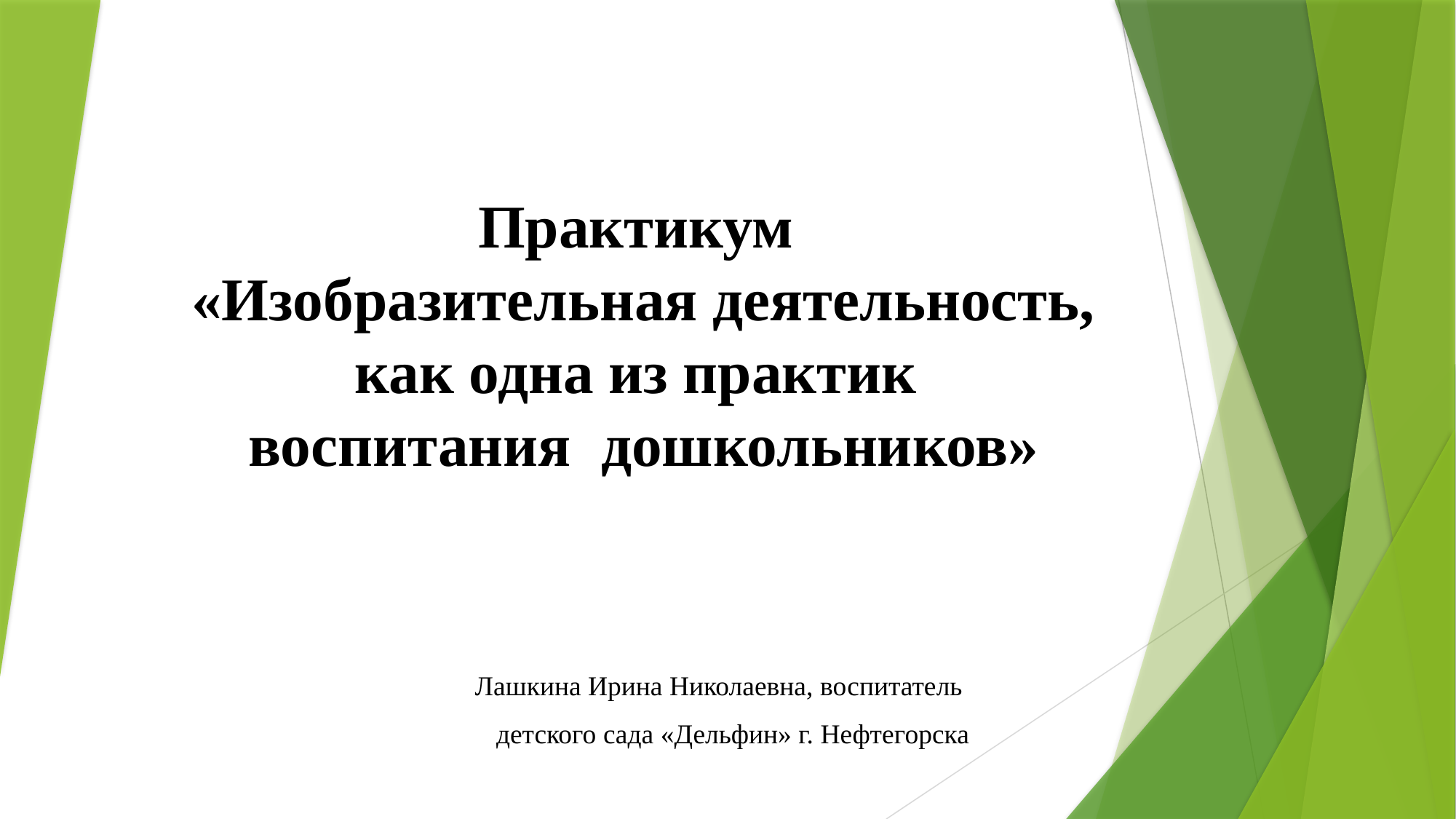

# Практикум «Изобразительная деятельность, как одна из практик  воспитания  дошкольников»

Лашкина Ирина Николаевна, воспитатель
детского сада «Дельфин» г. Нефтегорска